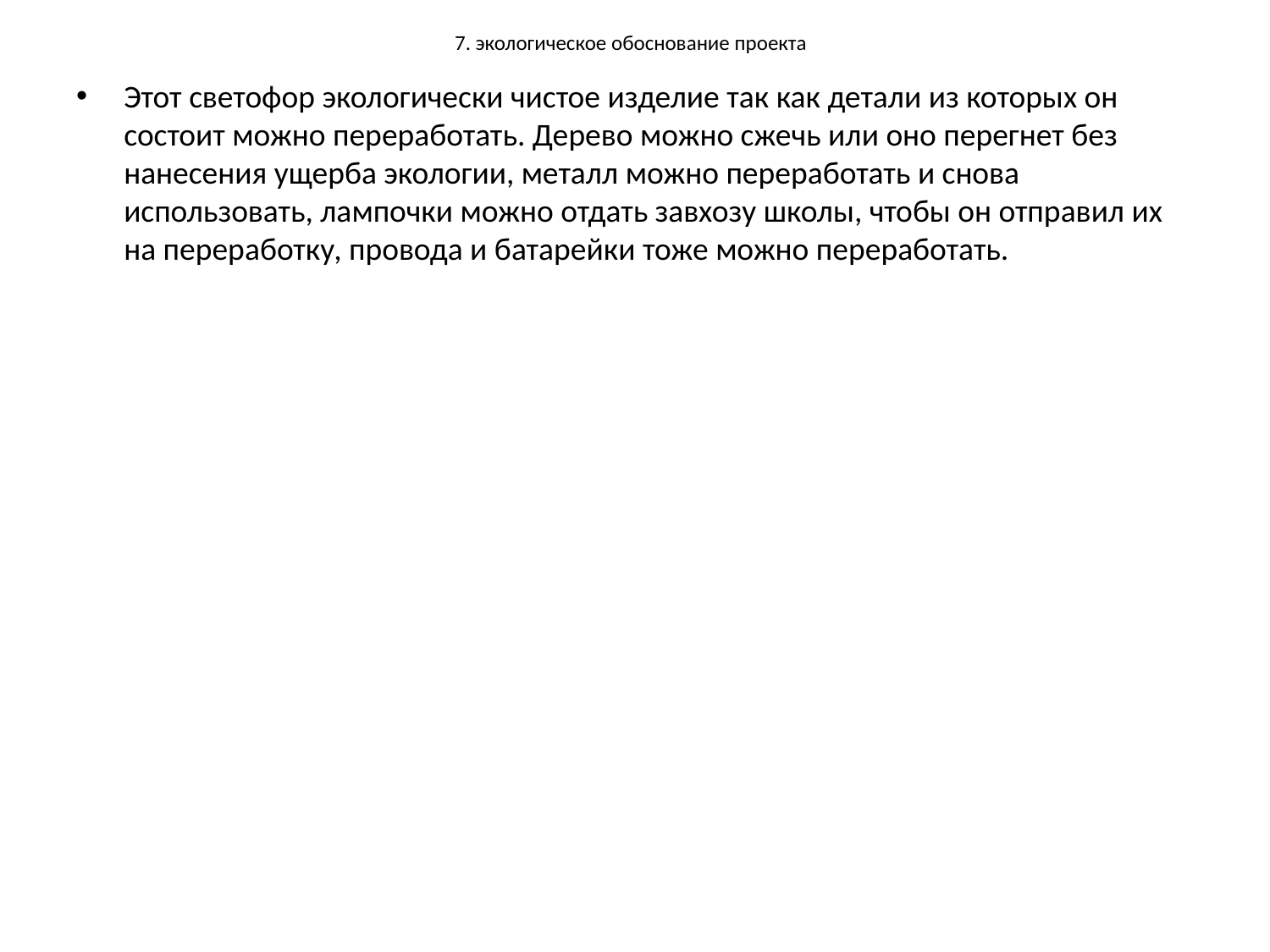

# 7. экологическое обоснование проекта
Этот светофор экологически чистое изделие так как детали из которых он состоит можно переработать. Дерево можно сжечь или оно перегнет без нанесения ущерба экологии, металл можно переработать и снова использовать, лампочки можно отдать завхозу школы, чтобы он отправил их на переработку, провода и батарейки тоже можно переработать.